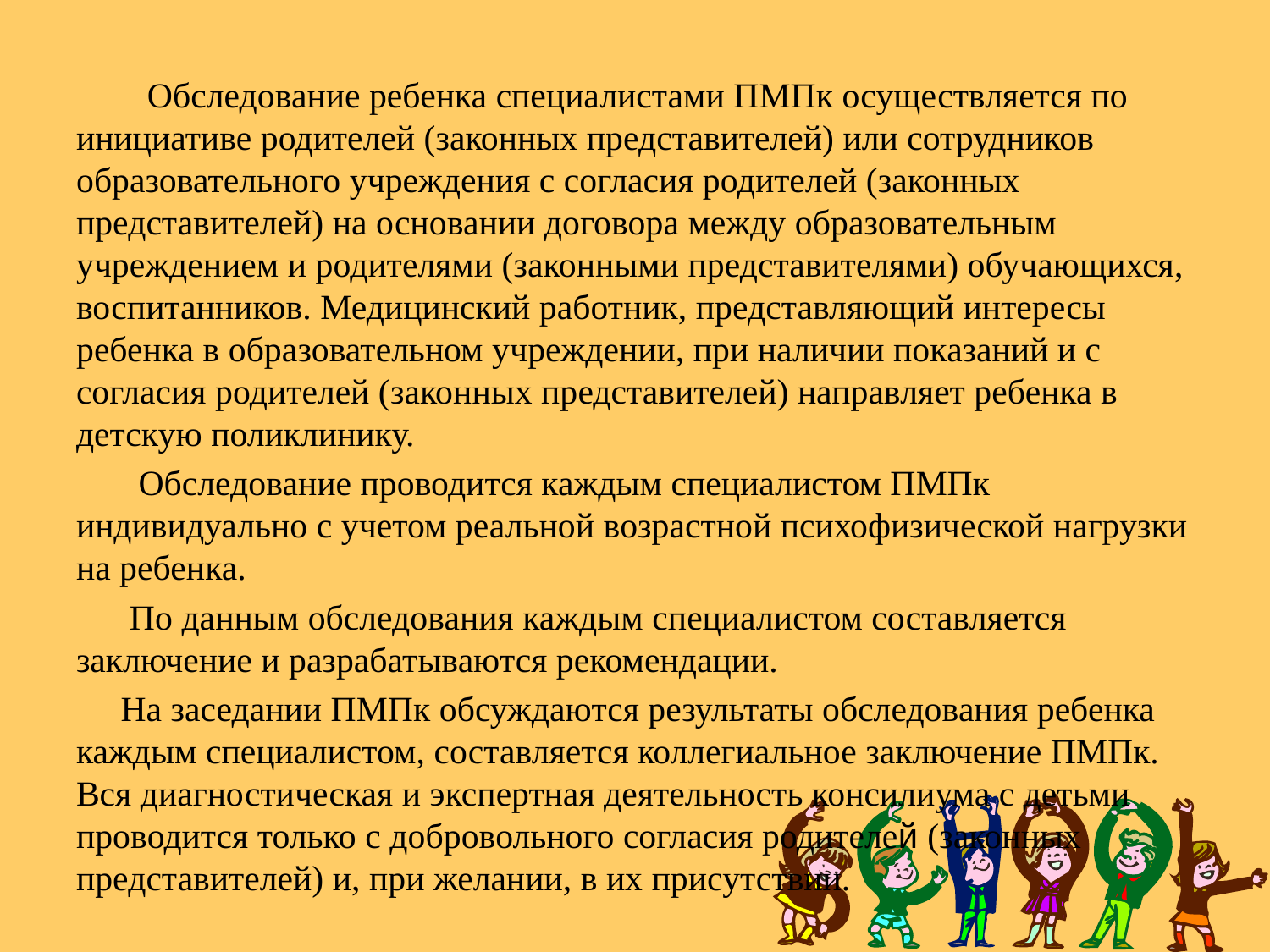

Обследование ребенка специалистами ПМПк осуществляется по инициативе родителей (законных представителей) или сотрудников образовательного учреждения с согласия родителей (законных представителей) на основании договора между образовательным учреждением и родителями (законными представителями) обучающихся, воспитанников. Медицинский работник, представляющий интересы ребенка в образовательном учреждении, при наличии показаний и с согласия родителей (законных представителей) направляет ребенка в детскую поликлинику.
       Обследование проводится каждым специалистом ПМПк индивидуально с учетом реальной возрастной психофизической нагрузки на ребенка.
      По данным обследования каждым специалистом составляется заключение и разрабатываются рекомендации.
     На заседании ПМПк обсуждаются результаты обследования ребенка каждым специалистом, составляется коллегиальное заключение ПМПк. Вся диагностическая и экспертная деятельность консилиума с детьми проводится только с добровольного согласия родителей (законных представителей) и, при желании, в их присутствии.